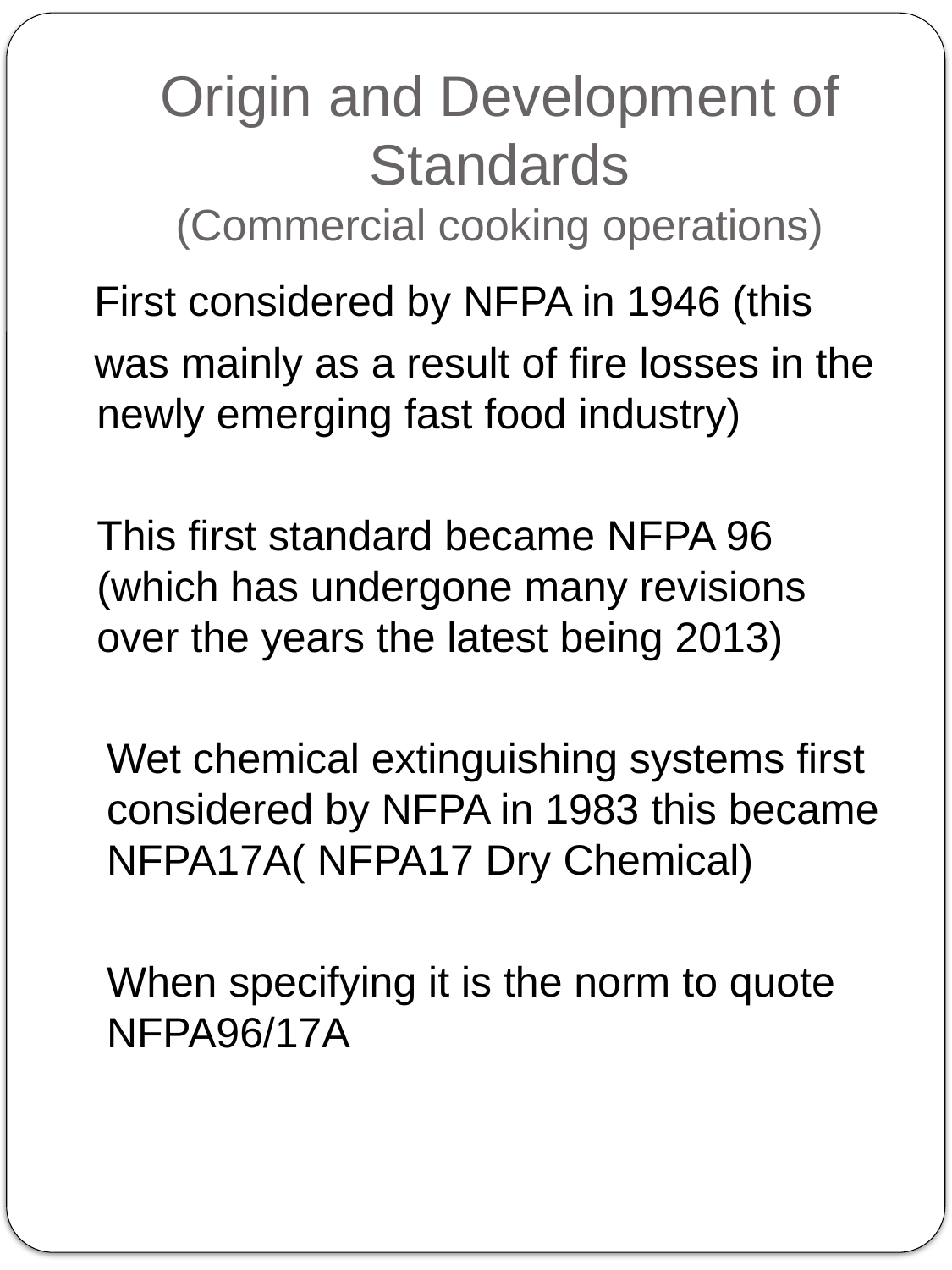

# Origin and Development of Standards (Commercial cooking operations)
   First considered by NFPA in 1946 (this
   was mainly as a result of fire losses in the  newly emerging fast food industry)

	This first standard became NFPA 96 (which has undergone many revisions over the years the latest being 2013)
	Wet chemical extinguishing systems first   considered by NFPA in 1983 this became NFPA17A( NFPA17 Dry Chemical)

	When specifying it is the norm to quote NFPA96/17A